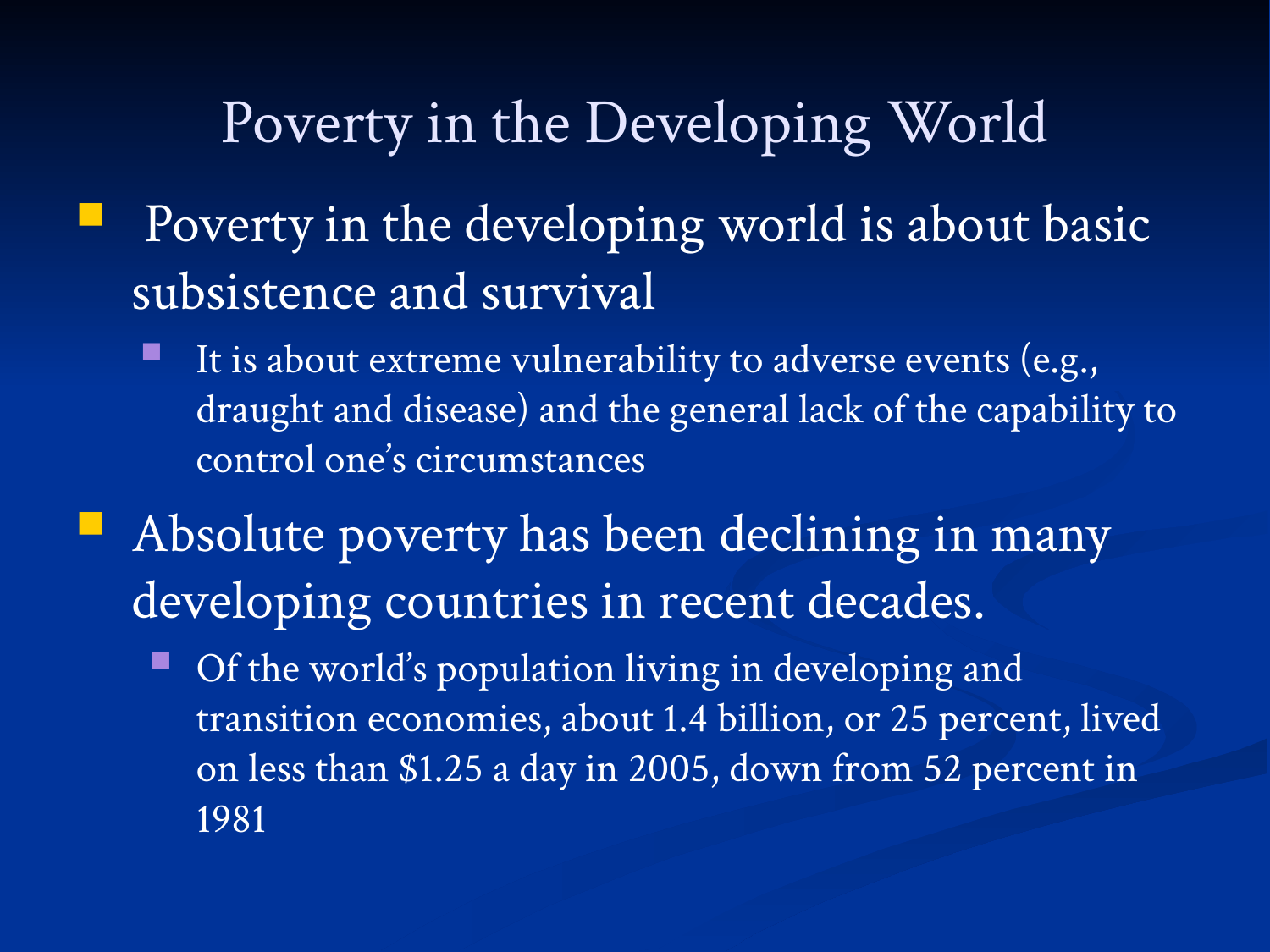

# Poverty in the Developing World
 Poverty in the developing world is about basic subsistence and survival
It is about extreme vulnerability to adverse events (e.g., draught and disease) and the general lack of the capability to control one’s circumstances
Absolute poverty has been declining in many developing countries in recent decades.
Of the world’s population living in developing and transition economies, about 1.4 billion, or 25 percent, lived on less than $1.25 a day in 2005, down from 52 percent in 1981